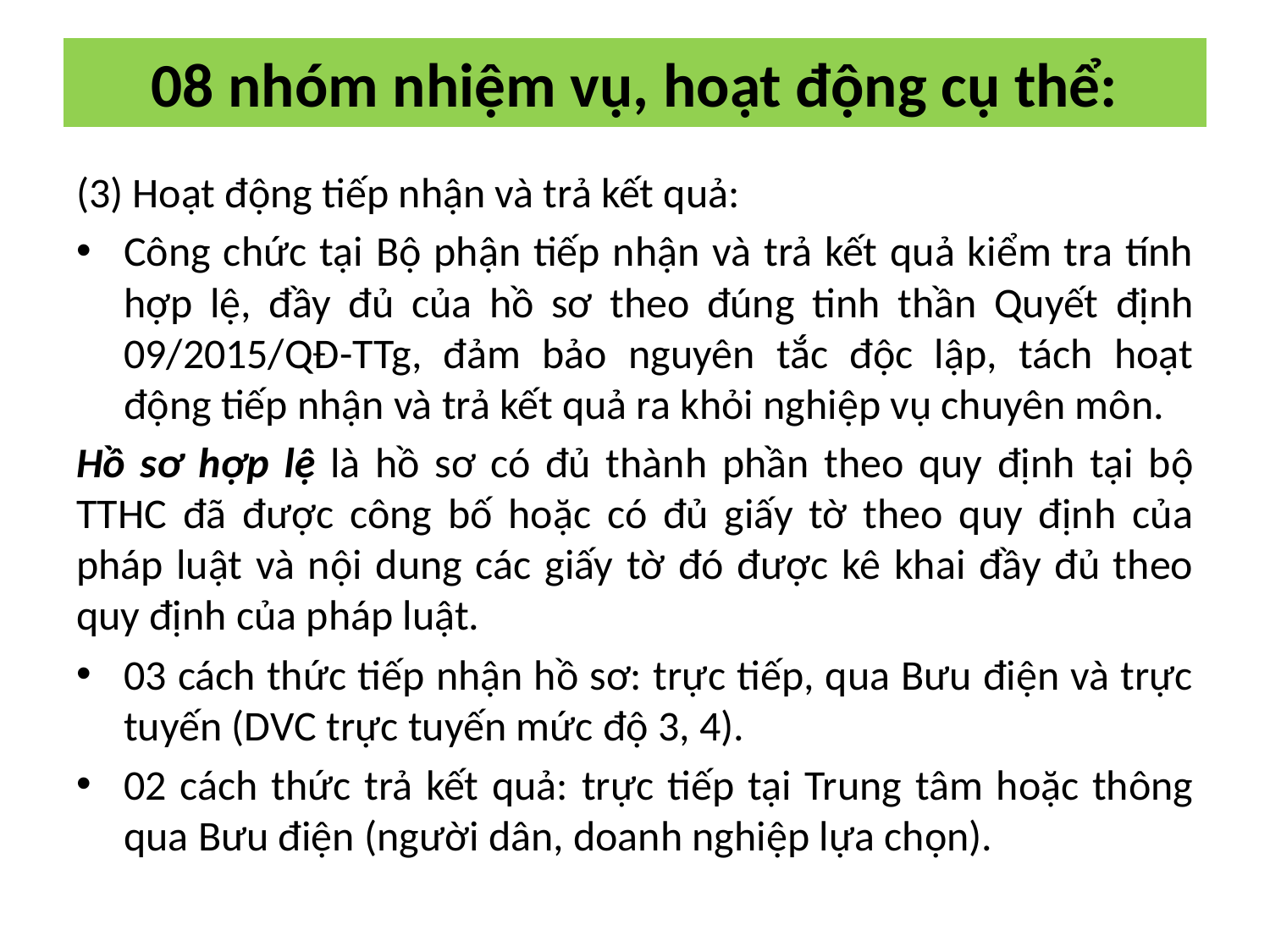

# 08 nhóm nhiệm vụ, hoạt động cụ thể:
(3) Hoạt động tiếp nhận và trả kết quả:
Công chức tại Bộ phận tiếp nhận và trả kết quả kiểm tra tính hợp lệ, đầy đủ của hồ sơ theo đúng tinh thần Quyết định 09/2015/QĐ-TTg, đảm bảo nguyên tắc độc lập, tách hoạt động tiếp nhận và trả kết quả ra khỏi nghiệp vụ chuyên môn.
Hồ sơ hợp lệ là hồ sơ có đủ thành phần theo quy định tại bộ TTHC đã được công bố hoặc có đủ giấy tờ theo quy định của pháp luật và nội dung các giấy tờ đó được kê khai đầy đủ theo quy định của pháp luật.
03 cách thức tiếp nhận hồ sơ: trực tiếp, qua Bưu điện và trực tuyến (DVC trực tuyến mức độ 3, 4).
02 cách thức trả kết quả: trực tiếp tại Trung tâm hoặc thông qua Bưu điện (người dân, doanh nghiệp lựa chọn).